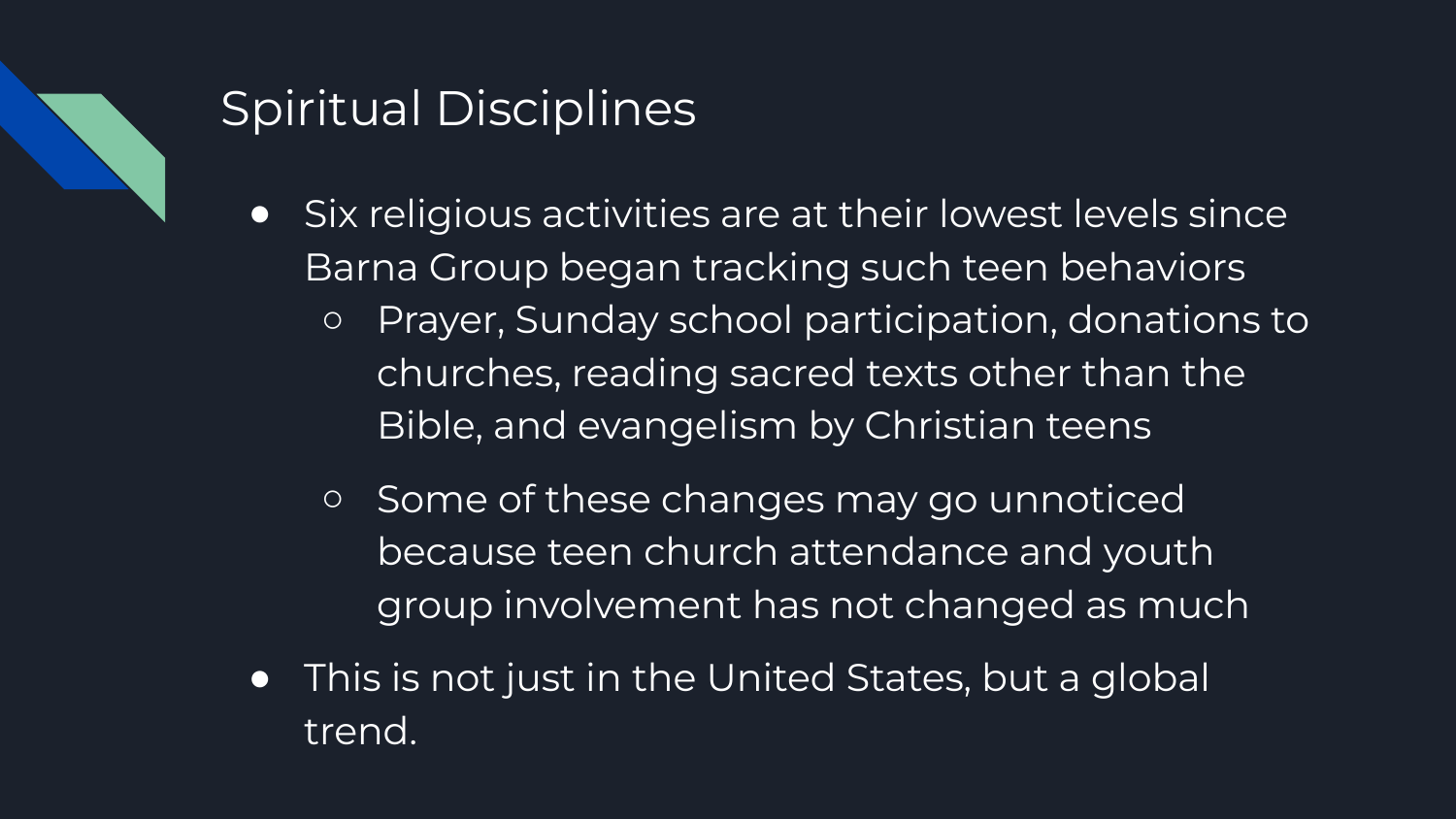

# Spiritual Disciplines
Six religious activities are at their lowest levels since Barna Group began tracking such teen behaviors
Prayer, Sunday school participation, donations to churches, reading sacred texts other than the Bible, and evangelism by Christian teens
Some of these changes may go unnoticed because teen church attendance and youth group involvement has not changed as much
This is not just in the United States, but a global trend.